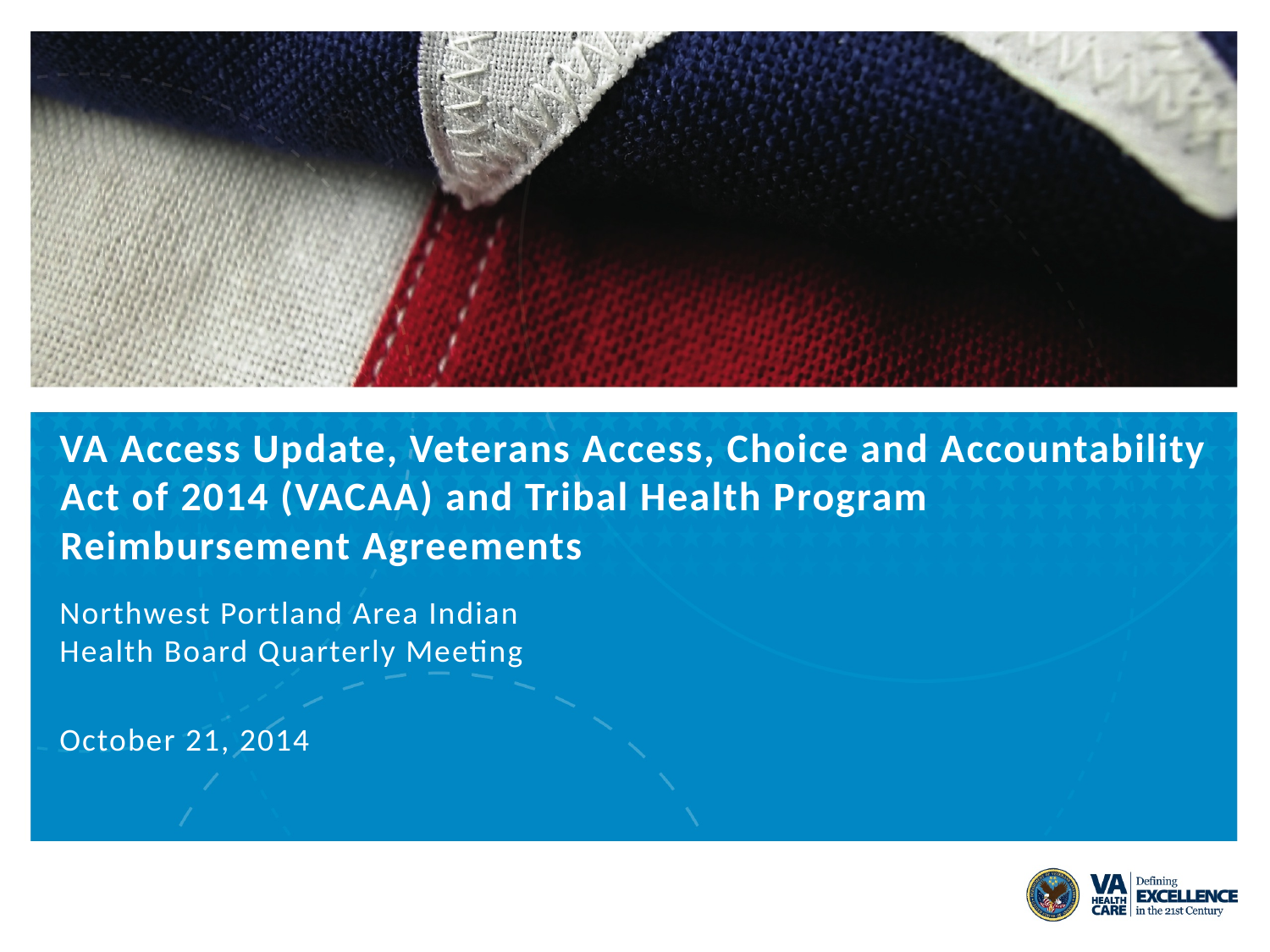

# VA Access Update, Veterans Access, Choice and Accountability Act of 2014 (VACAA) and Tribal Health Program Reimbursement Agreements
Northwest Portland Area Indian Health Board Quarterly Meeting

October 21, 2014